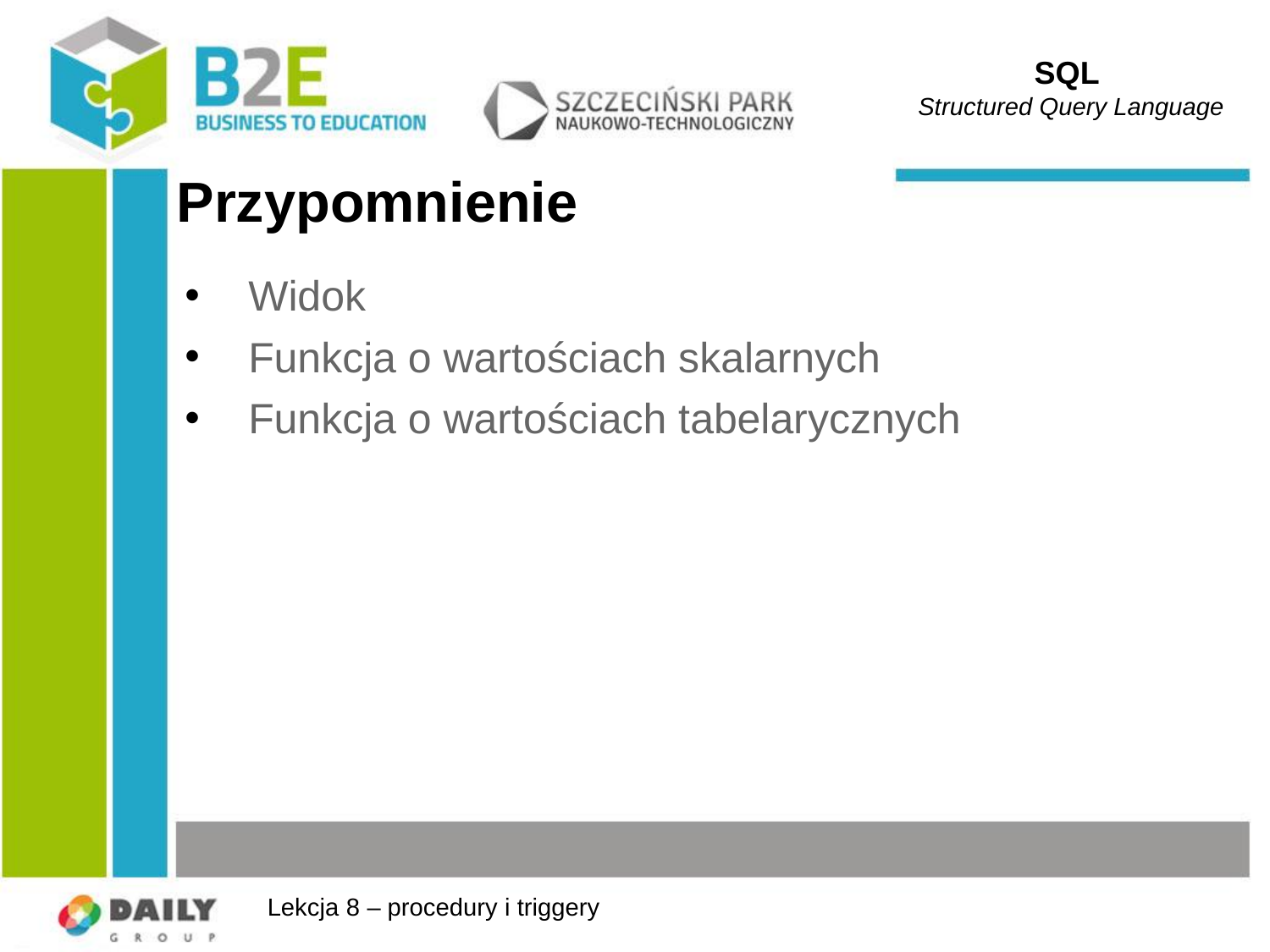

SQL
Structured Query Language
# Przypomnienie
Widok
Funkcja o wartościach skalarnych
Funkcja o wartościach tabelarycznych
Lekcja 8 – procedury i triggery